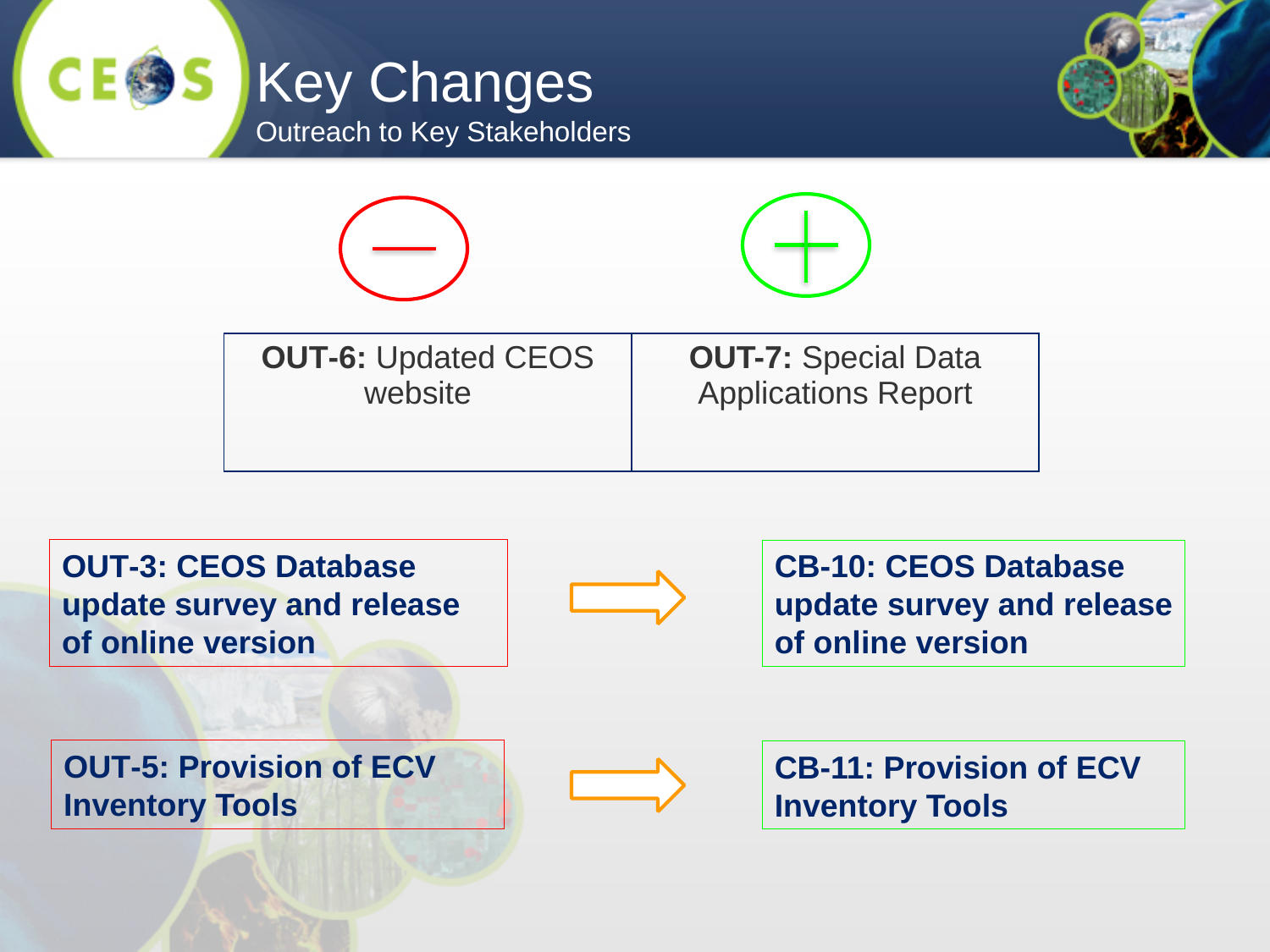

Key Changes
Outreach to Key Stakeholders

| OUT‐6: Updated CEOS website | OUT-7: Special Data Applications Report |
| --- | --- |
OUT‐3: CEOS Database
update survey and release
of online version
CB-10: CEOS Database update survey and release of online version

OUT‐5: Provision of ECV
Inventory Tools
CB-11: Provision of ECV
Inventory Tools